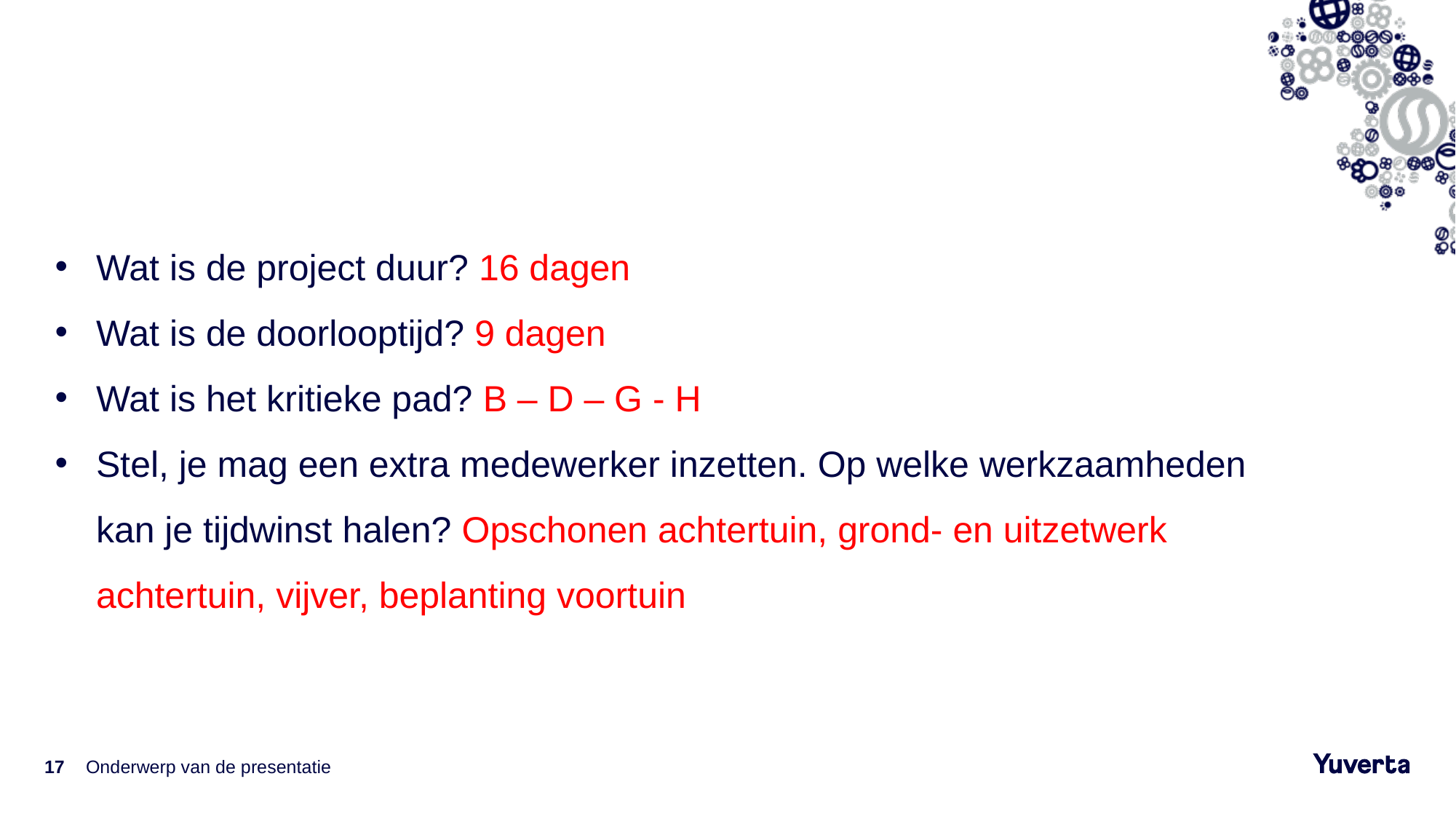

#
Wat is de project duur? 16 dagen
Wat is de doorlooptijd? 9 dagen
Wat is het kritieke pad? B – D – G - H
Stel, je mag een extra medewerker inzetten. Op welke werkzaamheden kan je tijdwinst halen? Opschonen achtertuin, grond- en uitzetwerk achtertuin, vijver, beplanting voortuin
17
Onderwerp van de presentatie
4-3-2021